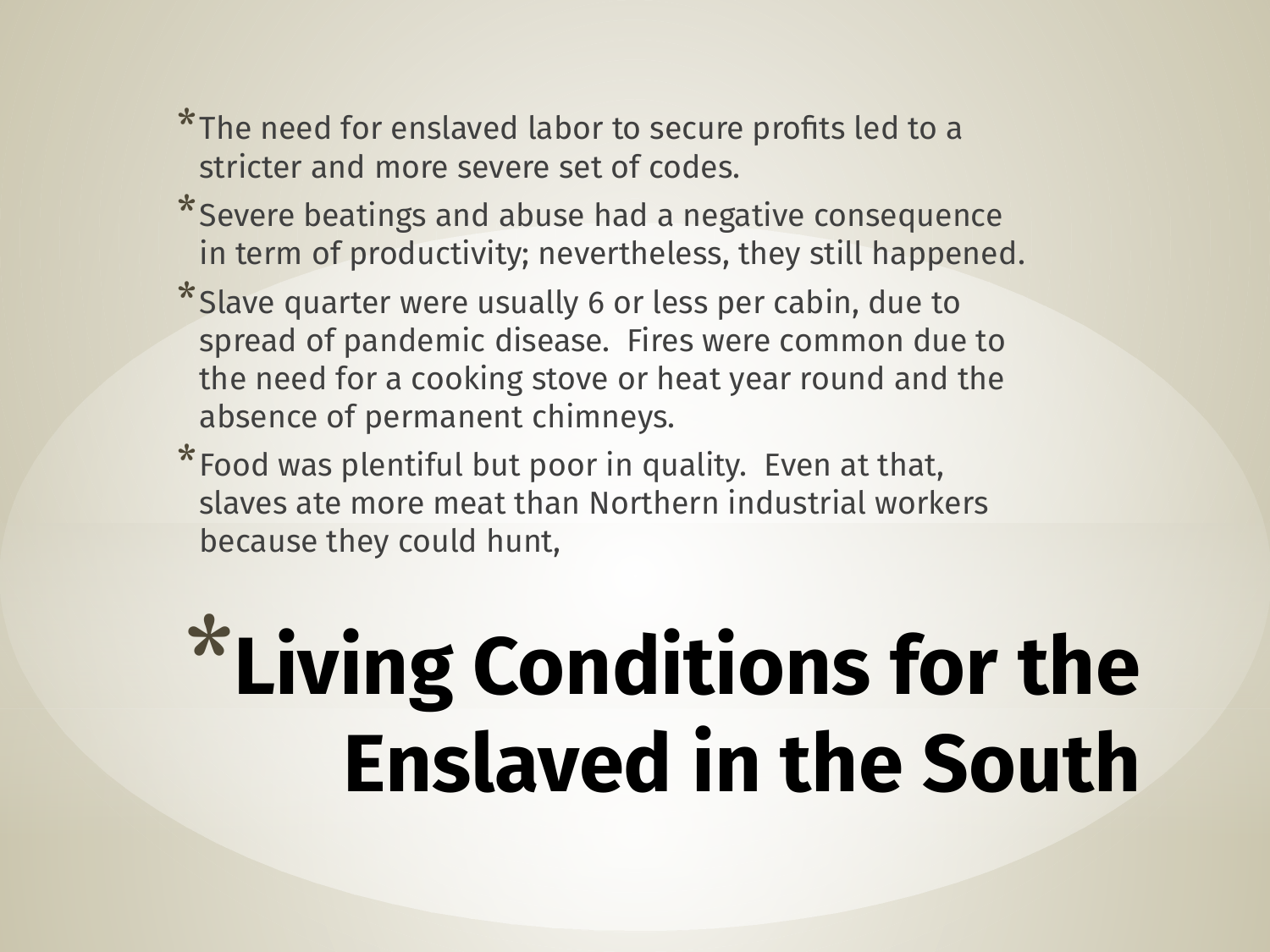

The need for enslaved labor to secure profits led to a stricter and more severe set of codes.
Severe beatings and abuse had a negative consequence in term of productivity; nevertheless, they still happened.
Slave quarter were usually 6 or less per cabin, due to spread of pandemic disease.  Fires were common due to the need for a cooking stove or heat year round and the absence of permanent chimneys.
Food was plentiful but poor in quality.  Even at that, slaves ate more meat than Northern industrial workers because they could hunt,
# Living Conditions for the Enslaved in the South